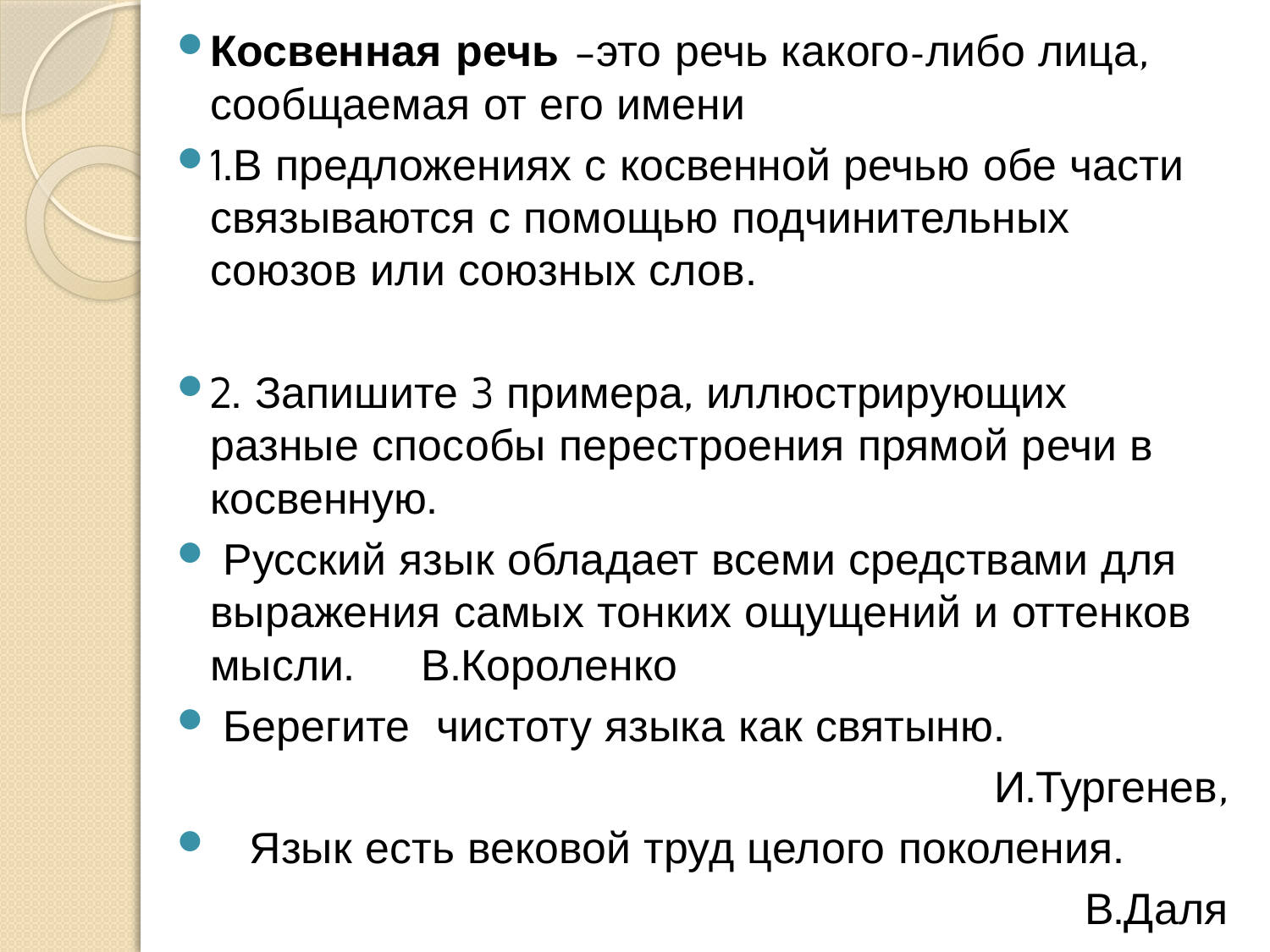

Косвенная речь –это речь какого-либо лица, сообщаемая от его имени
1.В предложениях с косвенной речью обе части связываются с помощью подчинительных союзов или союзных слов.

2. Запишите 3 примера, иллюстрирующих разные способы перестроения прямой речи в косвенную.
 Русский язык обладает всеми средствами для выражения самых тонких ощущений и оттенков мысли.		 В.Короленко
 Берегите  чистоту языка как святыню.
И.Тургенев,
   Язык есть вековой труд целого поколения.
В.Даля